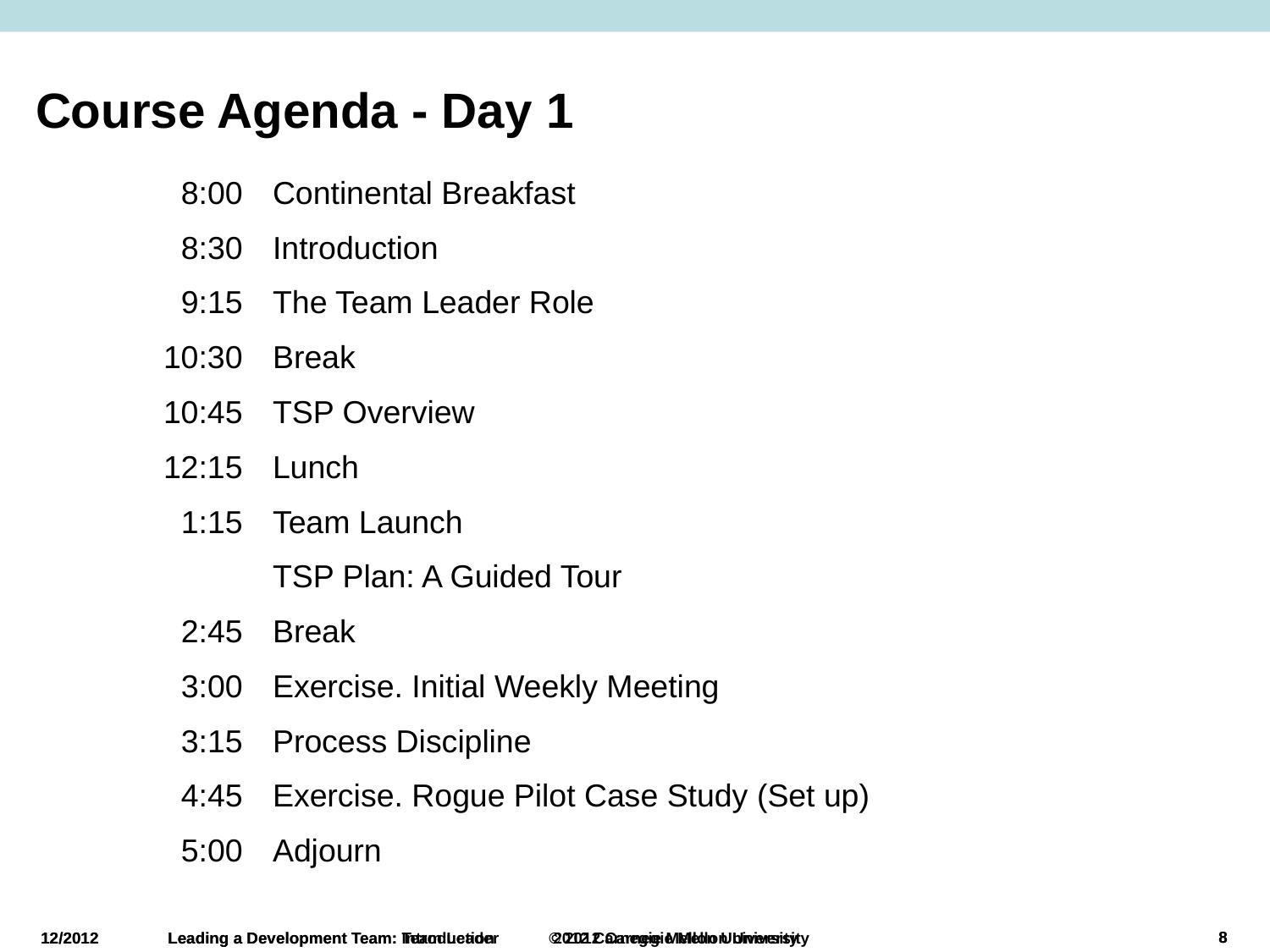

# Course Agenda - Day 1
| 8:00 | Continental Breakfast |
| --- | --- |
| 8:30 | Introduction |
| 9:15 | The Team Leader Role |
| 10:30 | Break |
| 10:45 | TSP Overview |
| 12:15 | Lunch |
| 1:15 | Team Launch |
|  | TSP Plan: A Guided Tour |
| 2:45 | Break |
| 3:00 | Exercise. Initial Weekly Meeting |
| 3:15 | Process Discipline |
| 4:45 | Exercise. Rogue Pilot Case Study (Set up) |
| 5:00 | Adjourn |